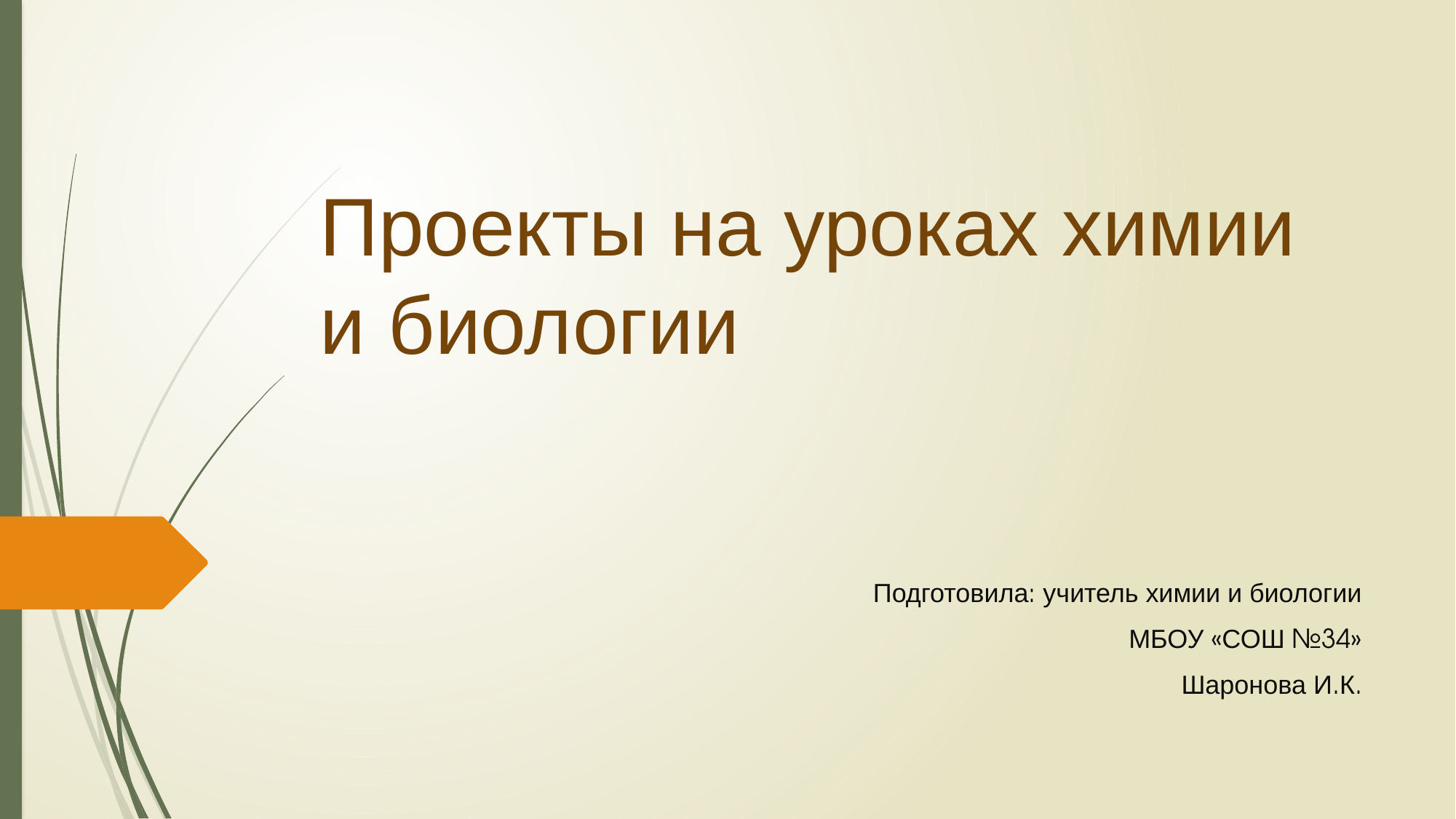

# Проекты на уроках химии и биологии
Подготовила: учитель химии и биологии
МБОУ «СОШ №34»
Шаронова И.К.